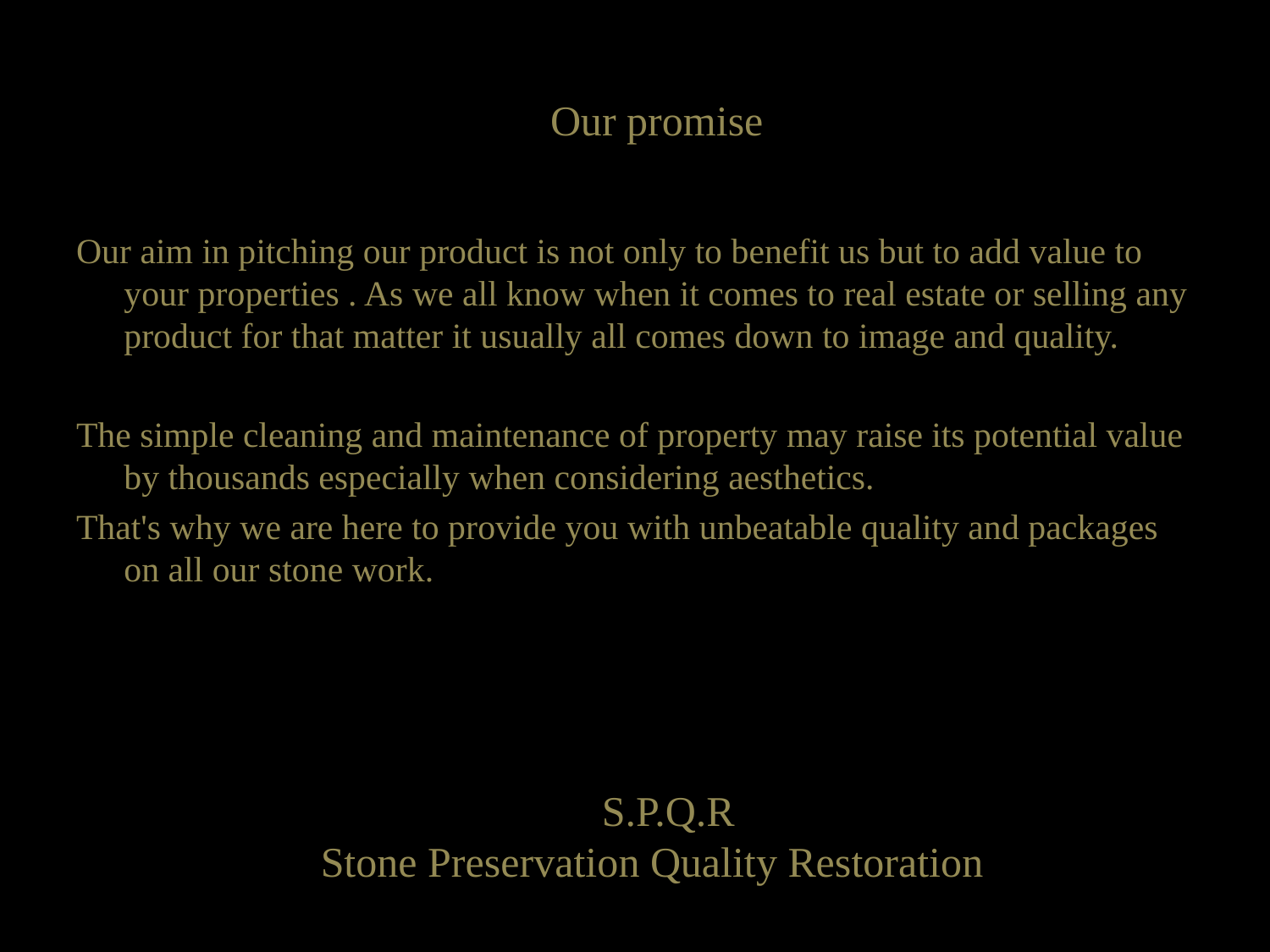

# 0 Our promise
Our aim in pitching our product is not only to benefit us but to add value to your properties . As we all know when it comes to real estate or selling any product for that matter it usually all comes down to image and quality.

The simple cleaning and maintenance of property may raise its potential value by thousands especially when considering aesthetics.
That's why we are here to provide you with unbeatable quality and packages on all our stone work.
0 S.P.Q.R
Stone Preservation Quality Restoration